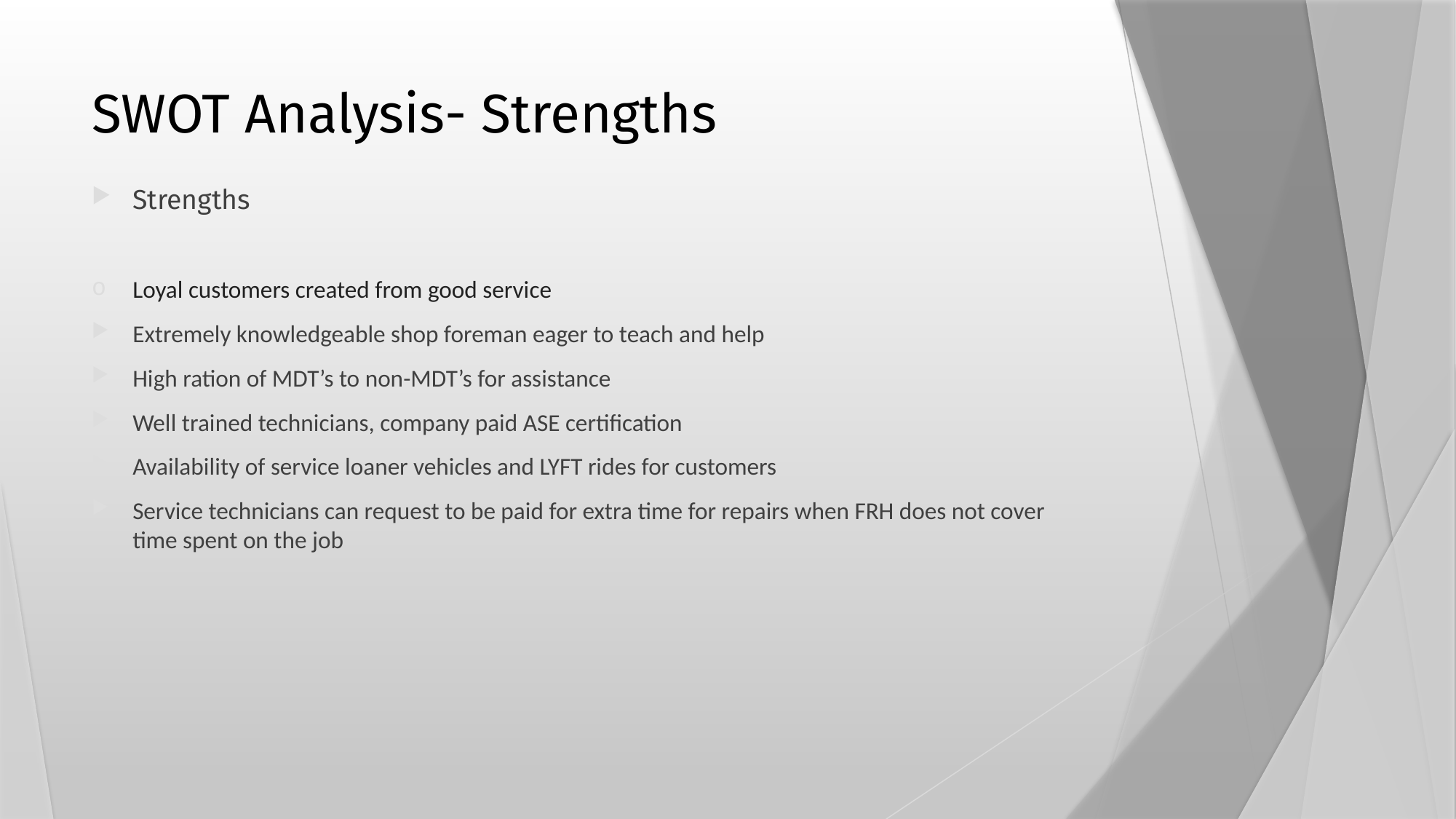

# SWOT Analysis- Strengths
Strengths

Loyal customers created from good service
Extremely knowledgeable shop foreman eager to teach and help
High ration of MDT’s to non-MDT’s for assistance
Well trained technicians, company paid ASE certification
Availability of service loaner vehicles and LYFT rides for customers
Service technicians can request to be paid for extra time for repairs when FRH does not cover time spent on the job